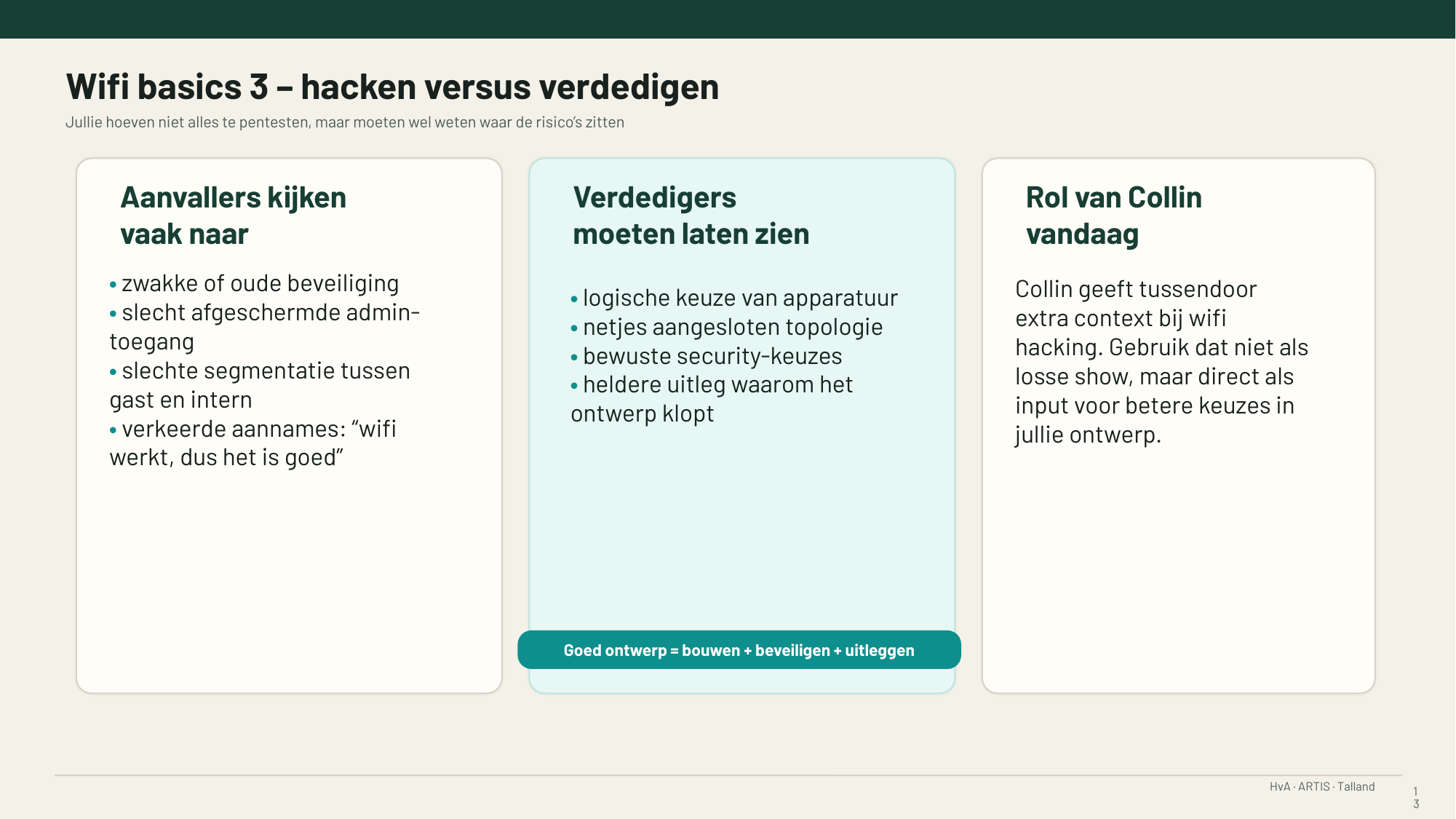

Wifi basics 3 – hacken versus verdedigen
Jullie hoeven niet alles te pentesten, maar moeten wel weten waar de risico’s zitten

Aanvallers kijken vaak naar
Verdedigers moeten laten zien
Rol van Collin vandaag
Collin geeft tussendoor extra context bij wifi hacking. Gebruik dat niet als losse show, maar direct als input voor betere keuzes in jullie ontwerp.
• zwakke of oude beveiliging
• slecht afgeschermde admin-toegang
• slechte segmentatie tussen gast en intern
• verkeerde aannames: “wifi werkt, dus het is goed”
• logische keuze van apparatuur
• netjes aangesloten topologie
• bewuste security-keuzes
• heldere uitleg waarom het ontwerp klopt

Goed ontwerp = bouwen + beveiligen + uitleggen
13